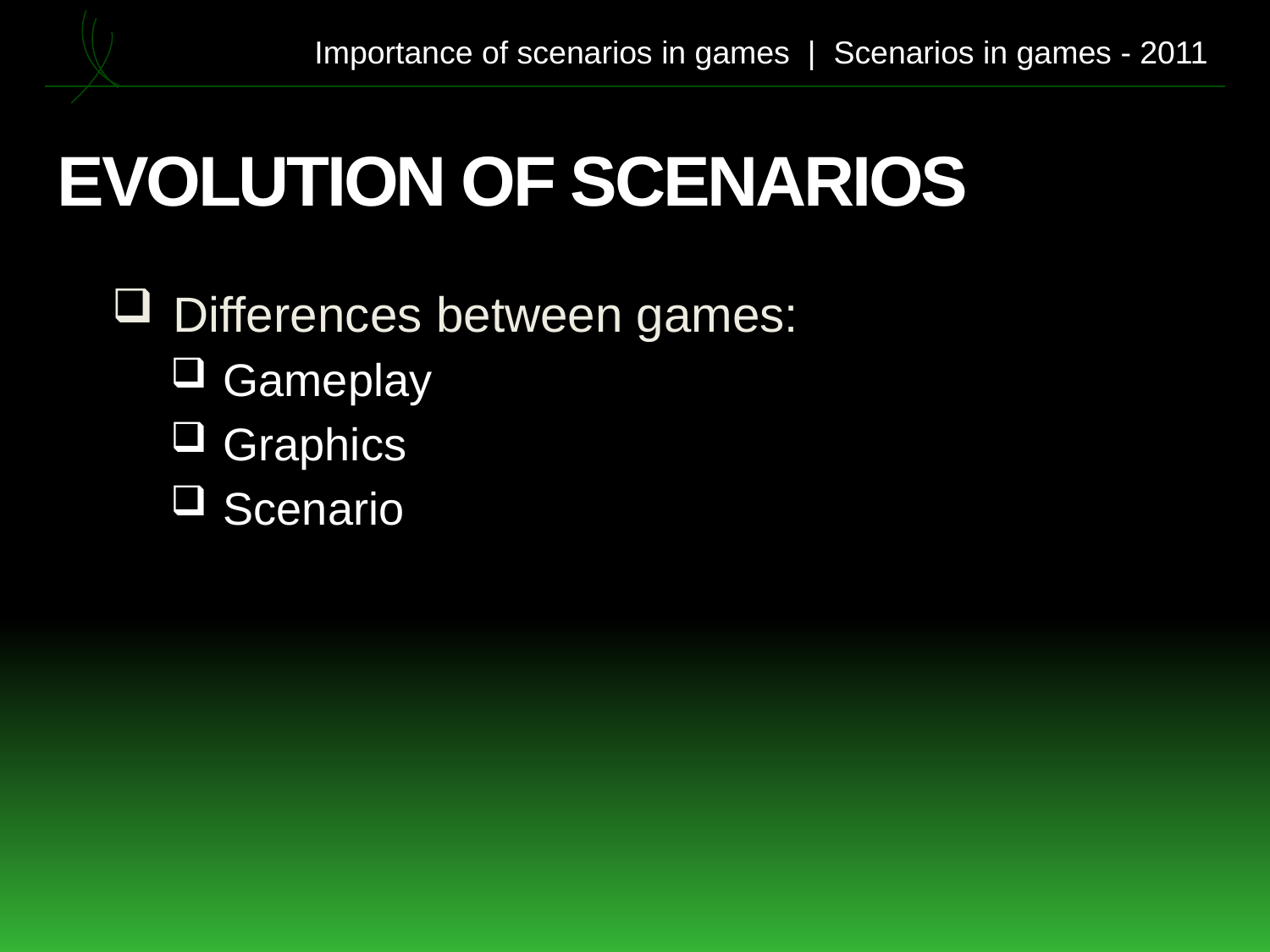

Importance of scenarios in games  |  Scenarios in games - 2011
# Evolution of scenarios
 Differences between games:
 Gameplay
 Graphics
 Scenario